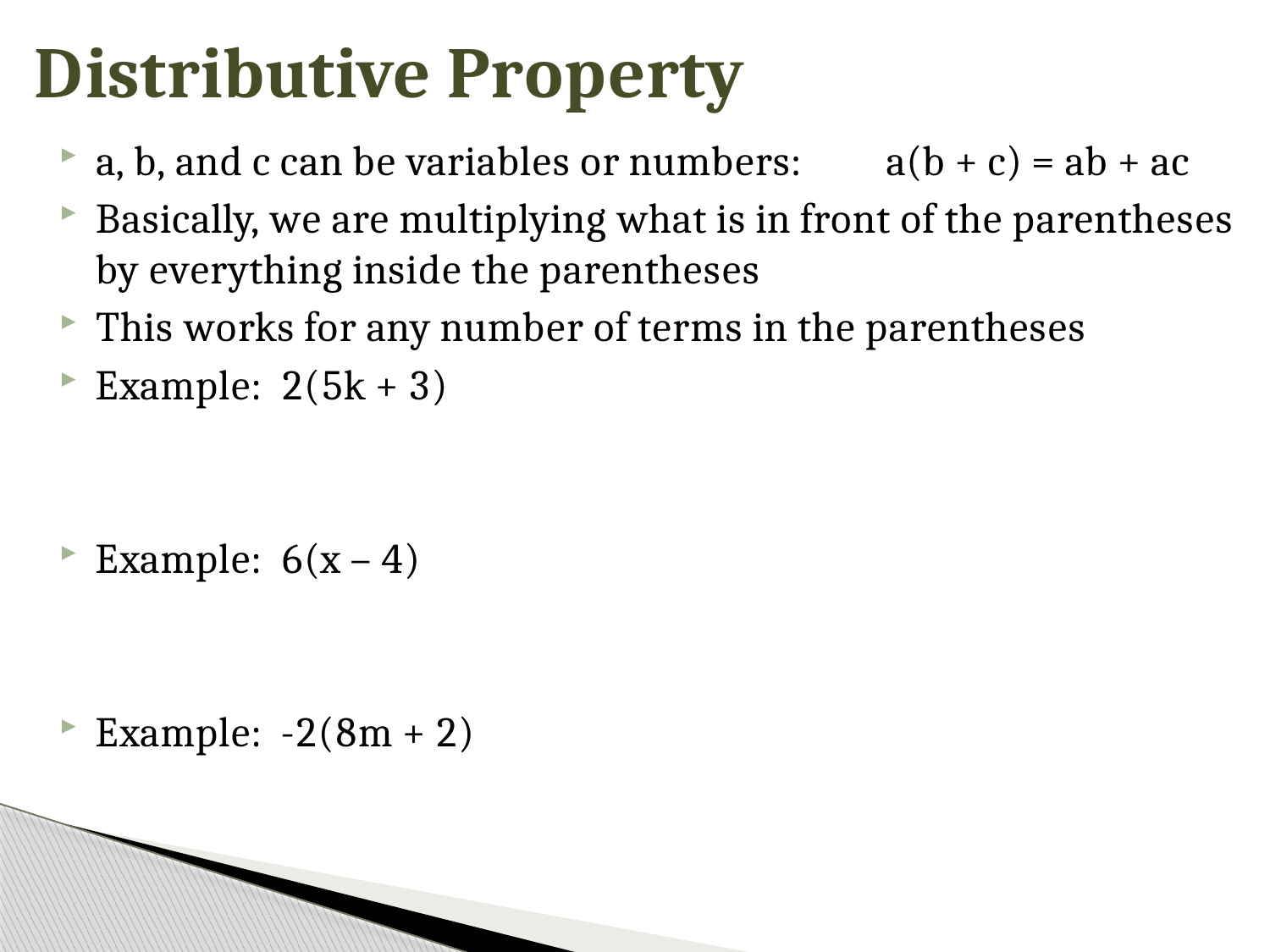

# Distributive Property
a, b, and c can be variables or numbers:         a(b + c) = ab + ac
Basically, we are multiplying what is in front of the parentheses by everything inside the parentheses
This works for any number of terms in the parentheses
Example:  2(5k + 3)

Example:  6(x – 4)

Example:  -2(8m + 2)